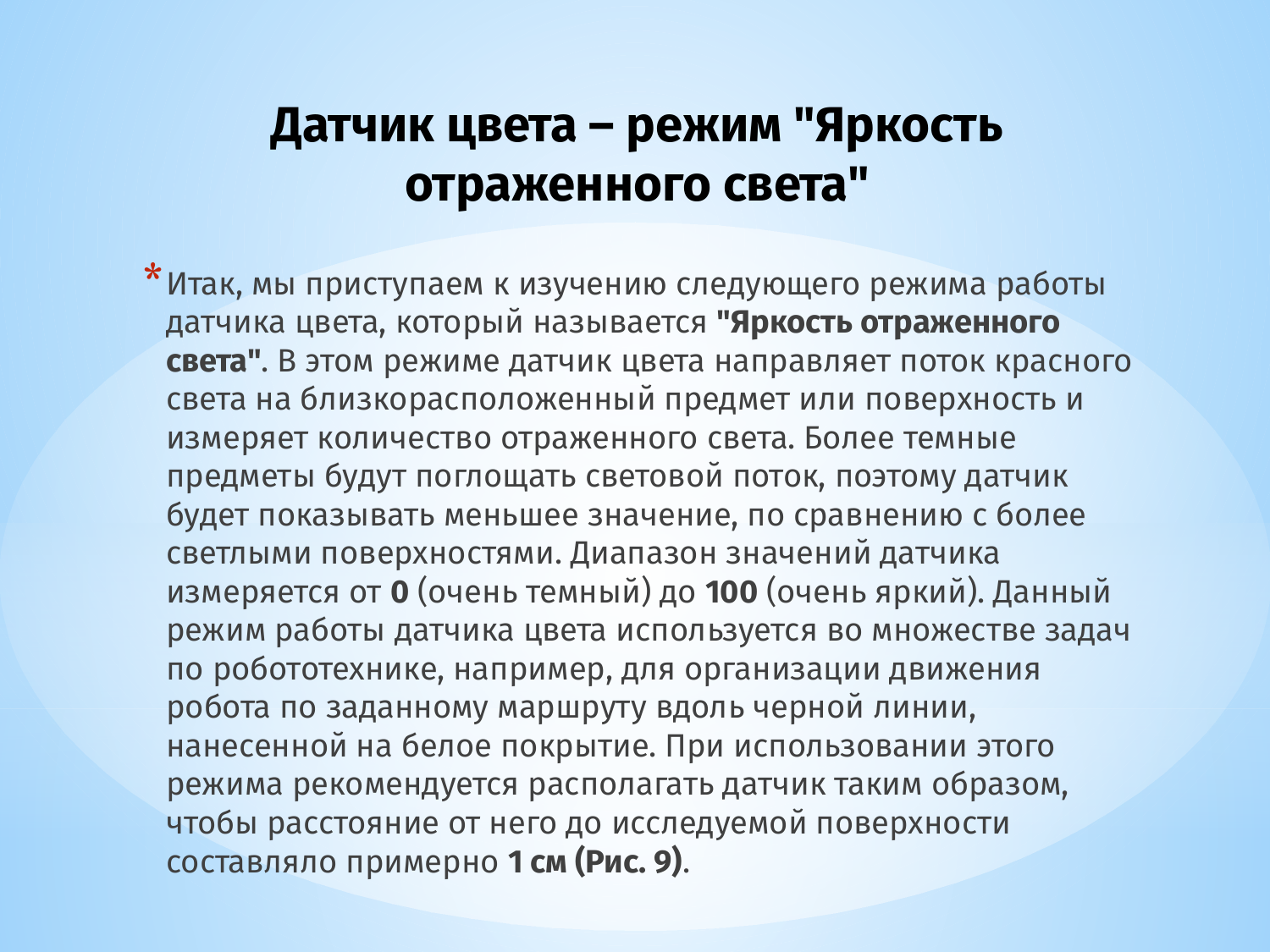

# Датчик цвета – режим "Яркость отраженного света"
Итак, мы приступаем к изучению следующего режима работы датчика цвета, который называется "Яркость отраженного света". В этом режиме датчик цвета направляет поток красного света на близкорасположенный предмет или поверхность и измеряет количество отраженного света. Более темные предметы будут поглощать световой поток, поэтому датчик будет показывать меньшее значение, по сравнению с более светлыми поверхностями. Диапазон значений датчика измеряется от 0 (очень темный) до 100 (очень яркий). Данный режим работы датчика цвета используется во множестве задач по робототехнике, например, для организации движения робота по заданному маршруту вдоль черной линии, нанесенной на белое покрытие. При использовании этого режима рекомендуется располагать датчик таким образом, чтобы расстояние от него до исследуемой поверхности составляло примерно 1 см (Рис. 9).